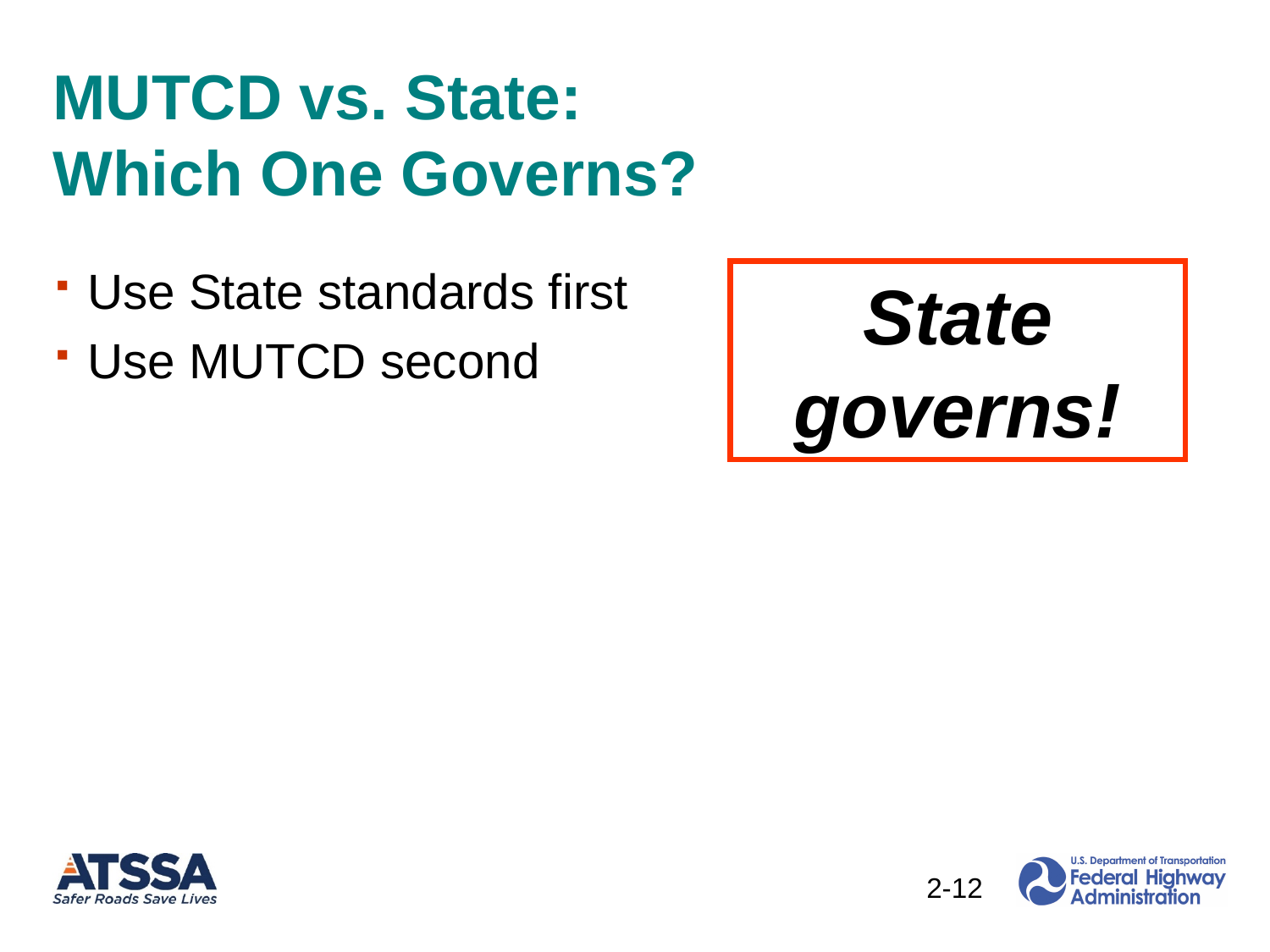

# MUTCD vs. State: Which One Governs?
Use State standards first
Use MUTCD second

State governs!